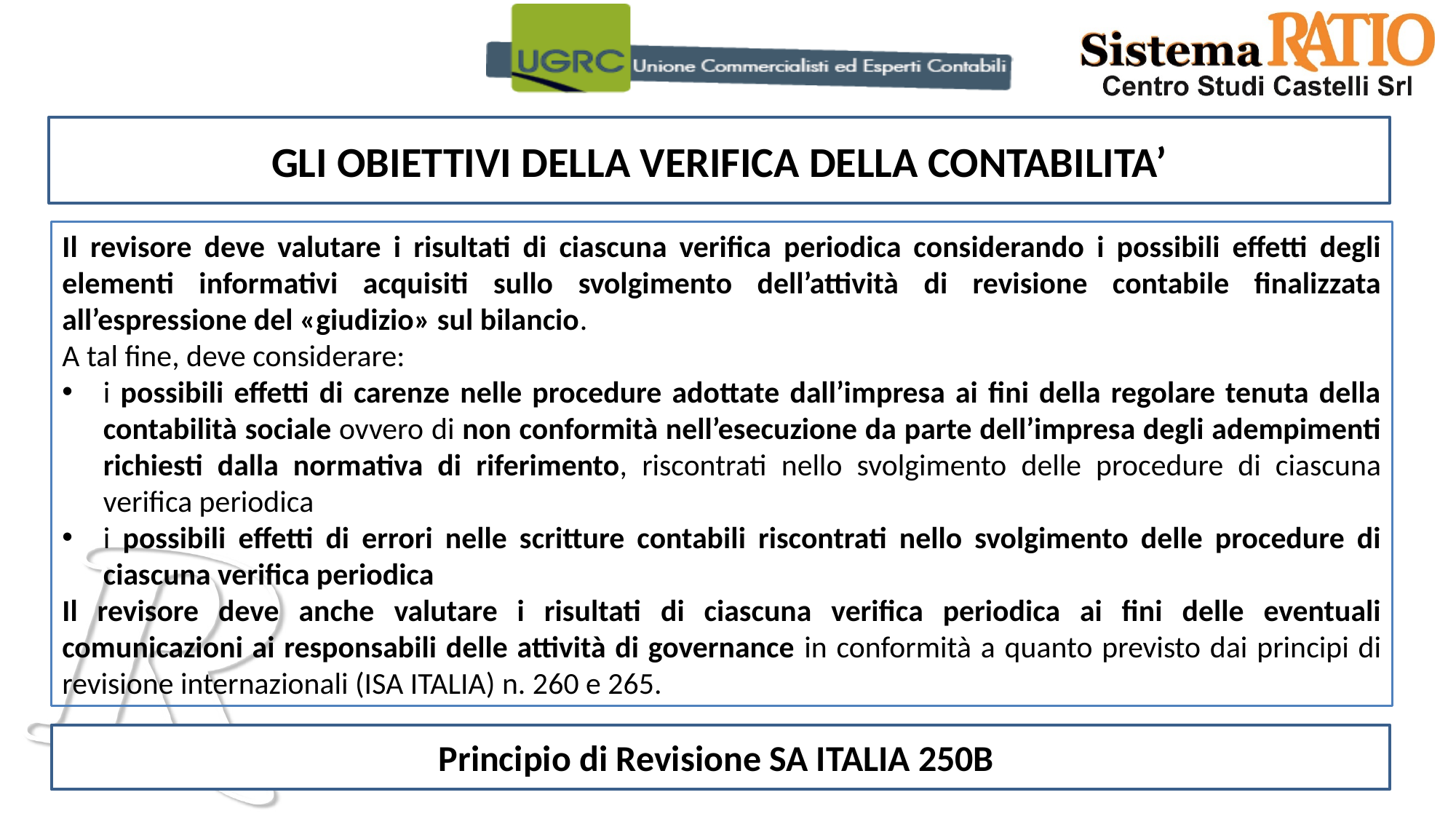

GLI OBIETTIVI DELLA VERIFICA DELLA CONTABILITA’
Il revisore deve valutare i risultati di ciascuna verifica periodica considerando i possibili effetti degli elementi informativi acquisiti sullo svolgimento dell’attività di revisione contabile finalizzata all’espressione del «giudizio» sul bilancio.
A tal fine, deve considerare:
i possibili effetti di carenze nelle procedure adottate dall’impresa ai fini della regolare tenuta della contabilità sociale ovvero di non conformità nell’esecuzione da parte dell’impresa degli adempimenti richiesti dalla normativa di riferimento, riscontrati nello svolgimento delle procedure di ciascuna verifica periodica
i possibili effetti di errori nelle scritture contabili riscontrati nello svolgimento delle procedure di ciascuna verifica periodica
Il revisore deve anche valutare i risultati di ciascuna verifica periodica ai fini delle eventuali comunicazioni ai responsabili delle attività di governance in conformità a quanto previsto dai principi di revisione internazionali (ISA ITALIA) n. 260 e 265.
Principio di Revisione SA ITALIA 250B